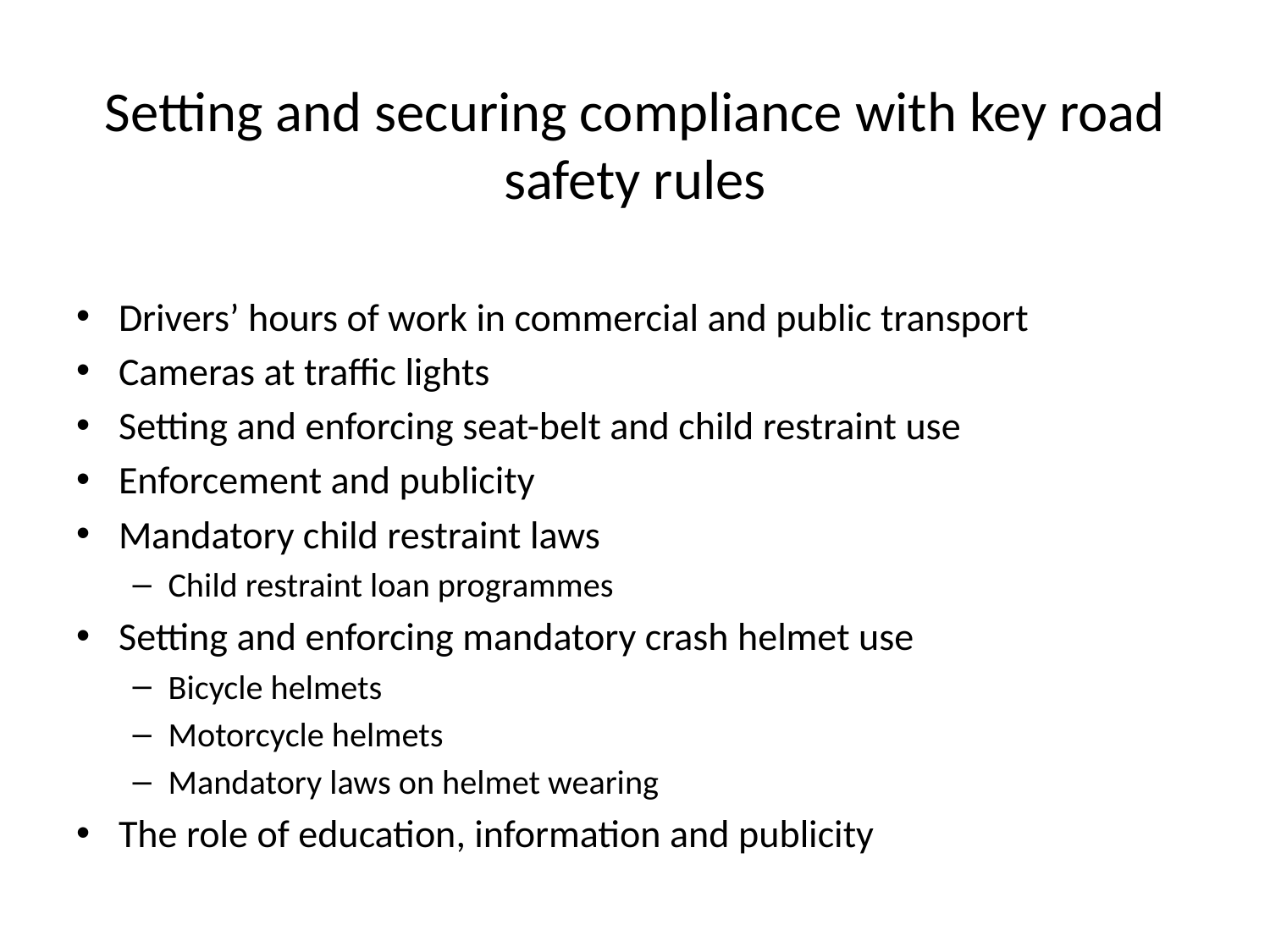

# Setting and securing compliance with key road safety rules
Drivers’ hours of work in commercial and public transport
Cameras at traffic lights
Setting and enforcing seat-belt and child restraint use
Enforcement and publicity
Mandatory child restraint laws
Child restraint loan programmes
Setting and enforcing mandatory crash helmet use
Bicycle helmets
Motorcycle helmets
Mandatory laws on helmet wearing
The role of education, information and publicity